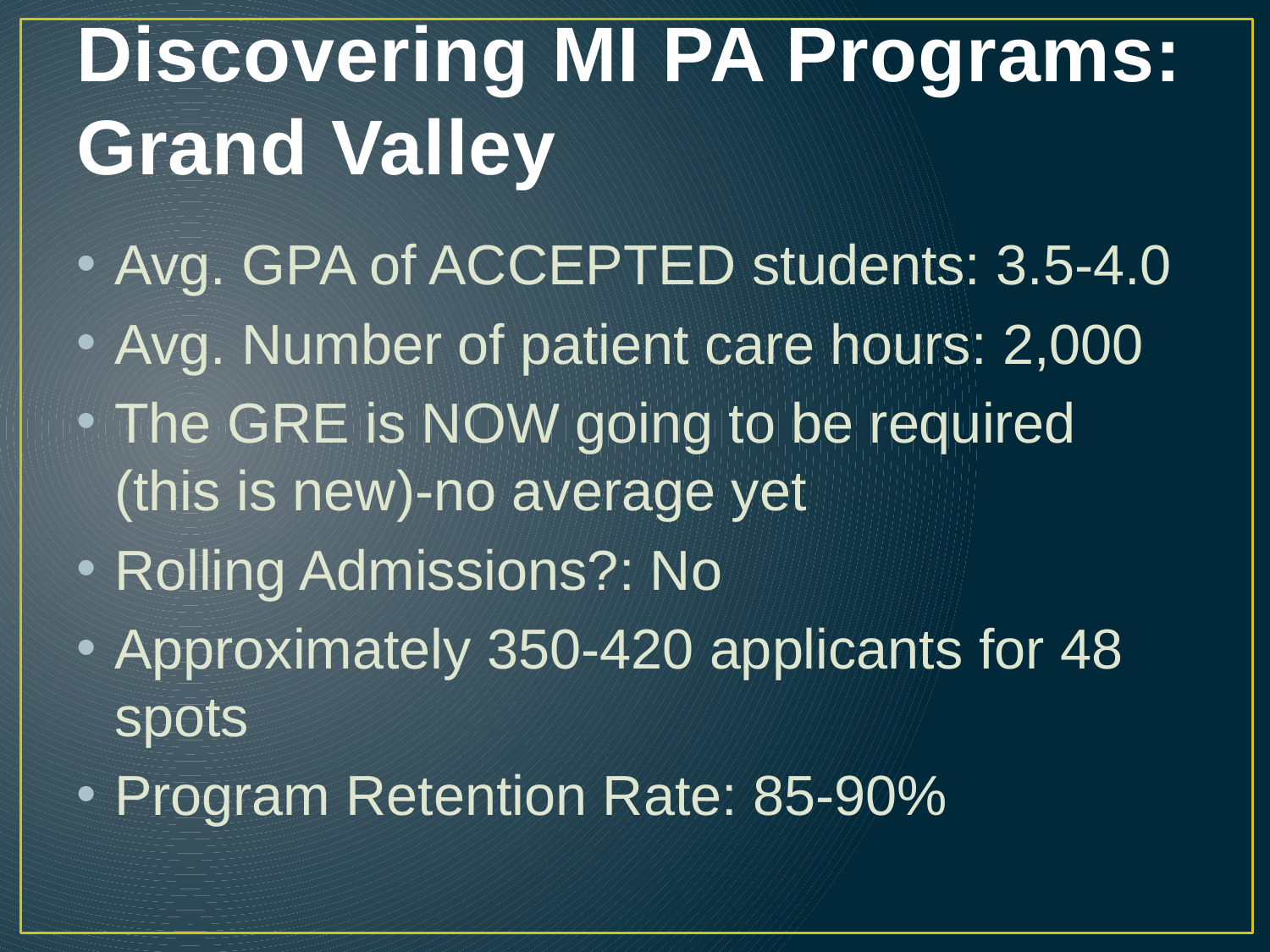

# Discovering MI PA Programs: Grand Valley
Avg. GPA of ACCEPTED students: 3.5-4.0
Avg. Number of patient care hours: 2,000
The GRE is NOW going to be required (this is new)-no average yet
Rolling Admissions?: No
Approximately 350-420 applicants for 48 spots
Program Retention Rate: 85-90%